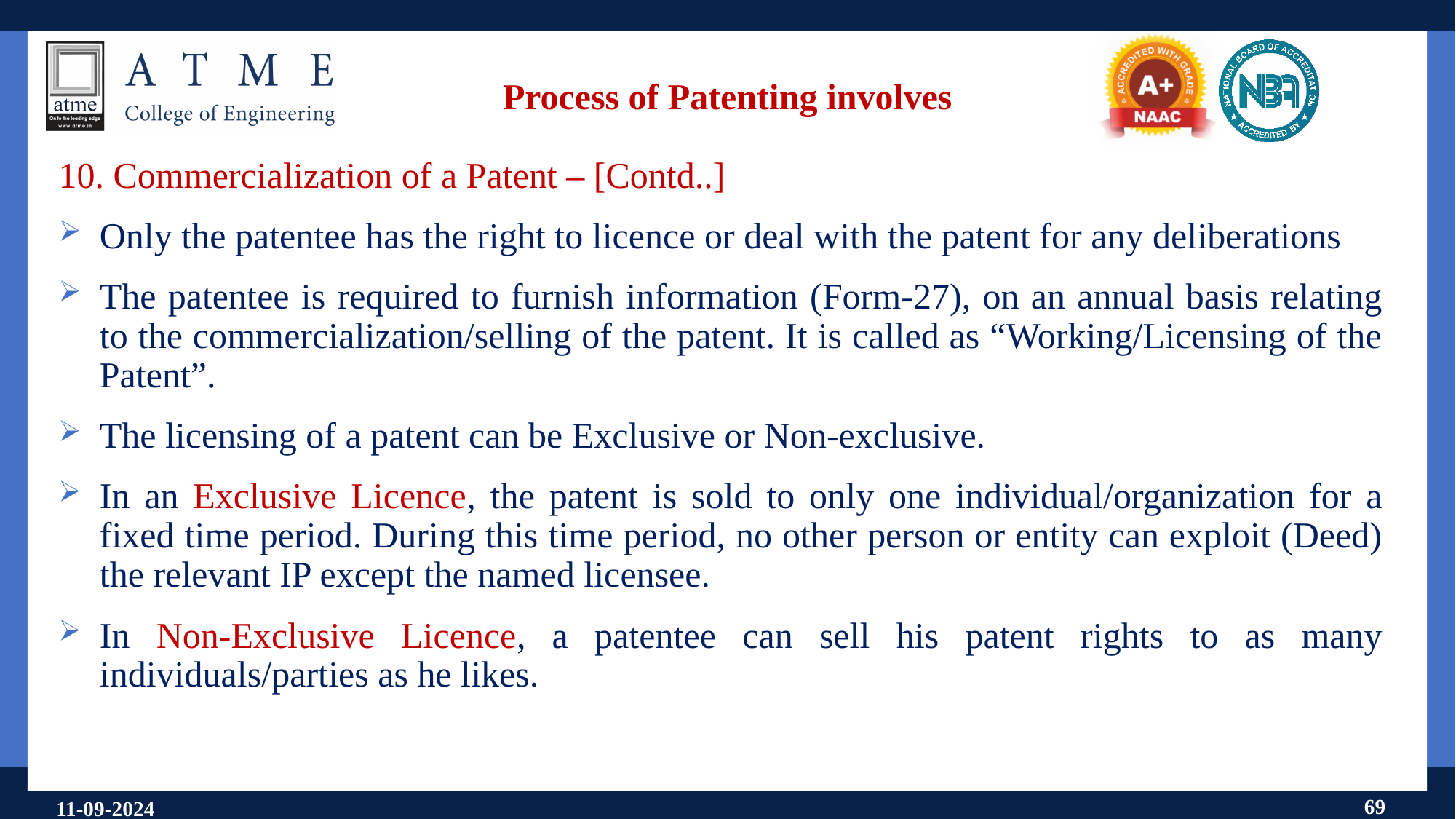

# Process of Patenting involves
10. Commercialization of a Patent – [Contd..]
Only the patentee has the right to licence or deal with the patent for any deliberations
The patentee is required to furnish information (Form-27), on an annual basis relating to the commercialization/selling of the patent. It is called as “Working/Licensing of the Patent”.
The licensing of a patent can be Exclusive or Non-exclusive.
In an Exclusive Licence, the patent is sold to only one individual/organization for a fixed time period. During this time period, no other person or entity can exploit (Deed) the relevant IP except the named licensee.
In Non-Exclusive Licence, a patentee can sell his patent rights to as many individuals/parties as he likes.
69
11-09-2024